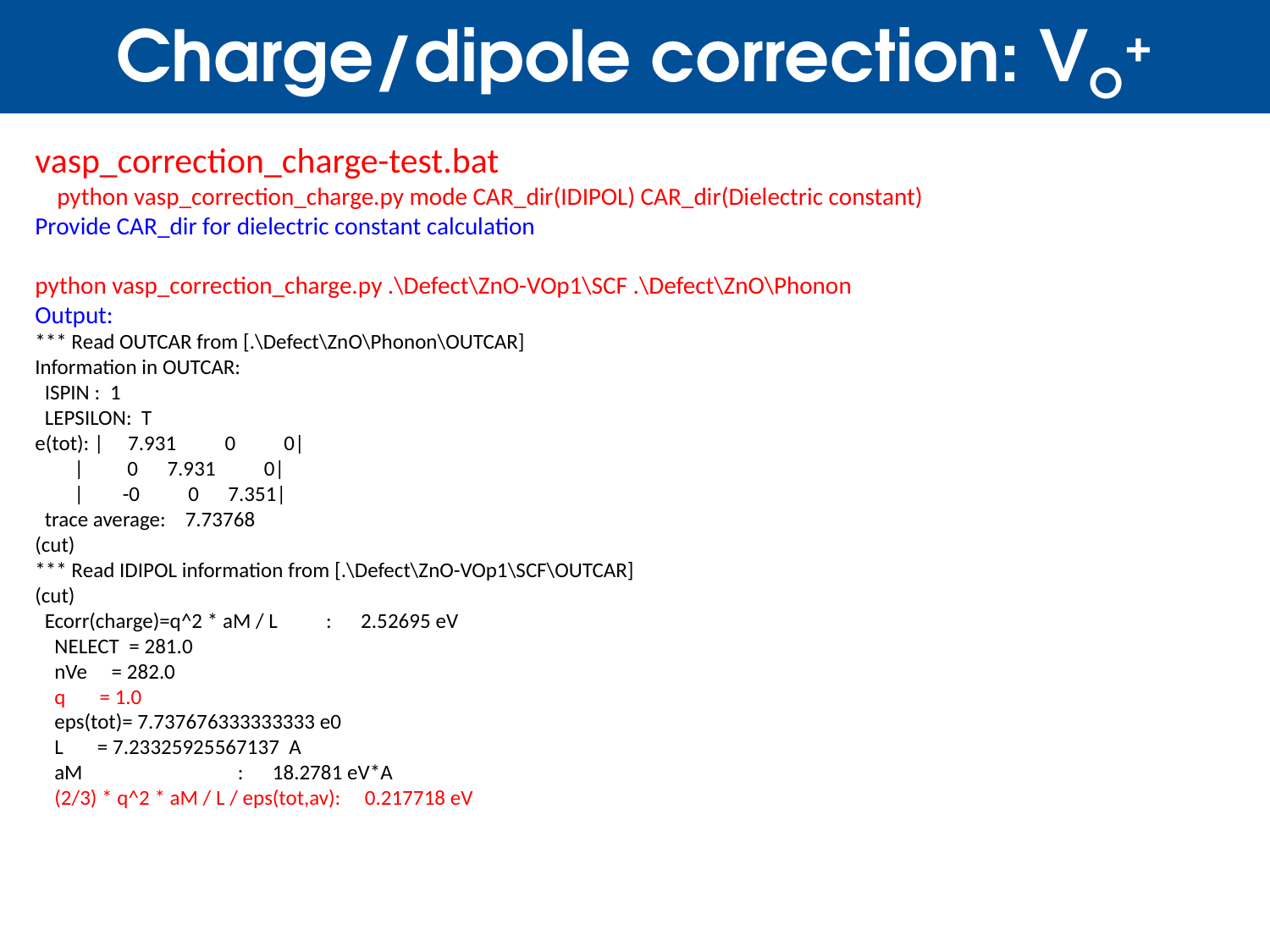

Charge/dipole correction: VO+
vasp_correction_charge-test.bat
    python vasp_correction_charge.py mode CAR_dir(IDIPOL) CAR_dir(Dielectric constant)
Provide CAR_dir for dielectric constant calculation

python vasp_correction_charge.py .\Defect\ZnO-VOp1\SCF .\Defect\ZnO\Phonon
Output:
*** Read OUTCAR from [.\Defect\ZnO\Phonon\OUTCAR]
Information in OUTCAR:
  ISPIN :  1
  LEPSILON:  T
e(tot): |     7.931          0          0|
        |         0      7.931          0|
        |        -0          0      7.351|
  trace average:    7.73768
(cut)
*** Read IDIPOL information from [.\Defect\ZnO-VOp1\SCF\OUTCAR]
(cut)
  Ecorr(charge)=q^2 * aM / L          :      2.52695 eV
    NELECT  = 281.0
    nVe     = 282.0
    q       = 1.0
    eps(tot)= 7.737676333333333 e0
    L       = 7.23325925567137  A
    aM                                :      18.2781 eV*A
    (2/3) * q^2 * aM / L / eps(tot,av):     0.217718 eV